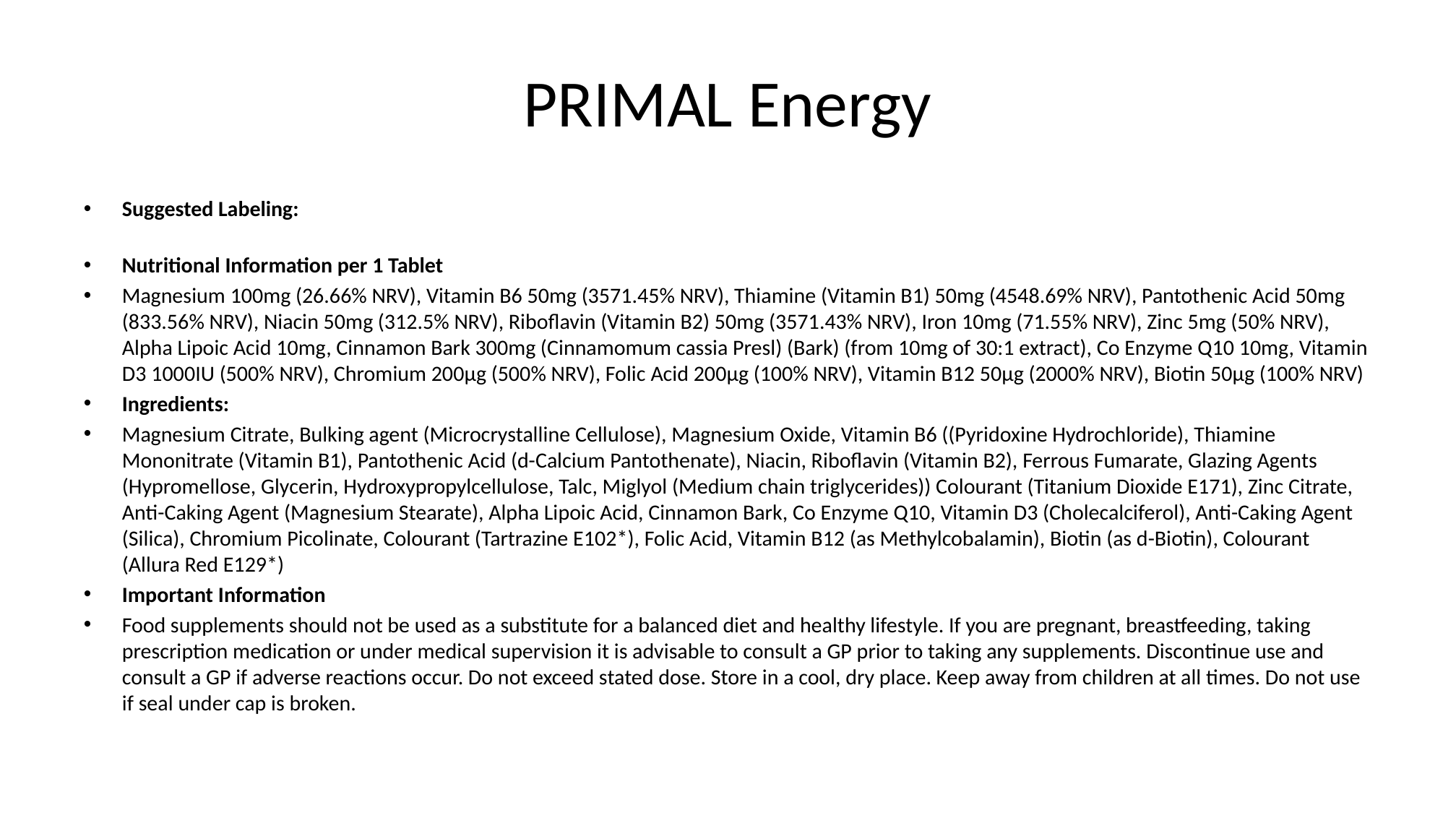

# PRIMAL Energy
Suggested Labeling:
Nutritional Information per 1 Tablet
Magnesium 100mg (26.66% NRV), Vitamin B6 50mg (3571.45% NRV), Thiamine (Vitamin B1) 50mg (4548.69% NRV), Pantothenic Acid 50mg (833.56% NRV), Niacin 50mg (312.5% NRV), Riboflavin (Vitamin B2) 50mg (3571.43% NRV), Iron 10mg (71.55% NRV), Zinc 5mg (50% NRV), Alpha Lipoic Acid 10mg, Cinnamon Bark 300mg (Cinnamomum cassia Presl) (Bark) (from 10mg of 30:1 extract), Co Enzyme Q10 10mg, Vitamin D3 1000IU (500% NRV), Chromium 200μg (500% NRV), Folic Acid 200μg (100% NRV), Vitamin B12 50μg (2000% NRV), Biotin 50μg (100% NRV)
Ingredients:
Magnesium Citrate, Bulking agent (Microcrystalline Cellulose), Magnesium Oxide, Vitamin B6 ((Pyridoxine Hydrochloride), Thiamine Mononitrate (Vitamin B1), Pantothenic Acid (d-Calcium Pantothenate), Niacin, Riboflavin (Vitamin B2), Ferrous Fumarate, Glazing Agents (Hypromellose, Glycerin, Hydroxypropylcellulose, Talc, Miglyol (Medium chain triglycerides)) Colourant (Titanium Dioxide E171), Zinc Citrate, Anti-Caking Agent (Magnesium Stearate), Alpha Lipoic Acid, Cinnamon Bark, Co Enzyme Q10, Vitamin D3 (Cholecalciferol), Anti-Caking Agent (Silica), Chromium Picolinate, Colourant (Tartrazine E102*), Folic Acid, Vitamin B12 (as Methylcobalamin), Biotin (as d-Biotin), Colourant (Allura Red E129*)
Important Information
Food supplements should not be used as a substitute for a balanced diet and healthy lifestyle. If you are pregnant, breastfeeding, taking prescription medication or under medical supervision it is advisable to consult a GP prior to taking any supplements. Discontinue use and consult a GP if adverse reactions occur. Do not exceed stated dose. Store in a cool, dry place. Keep away from children at all times. Do not use if seal under cap is broken.